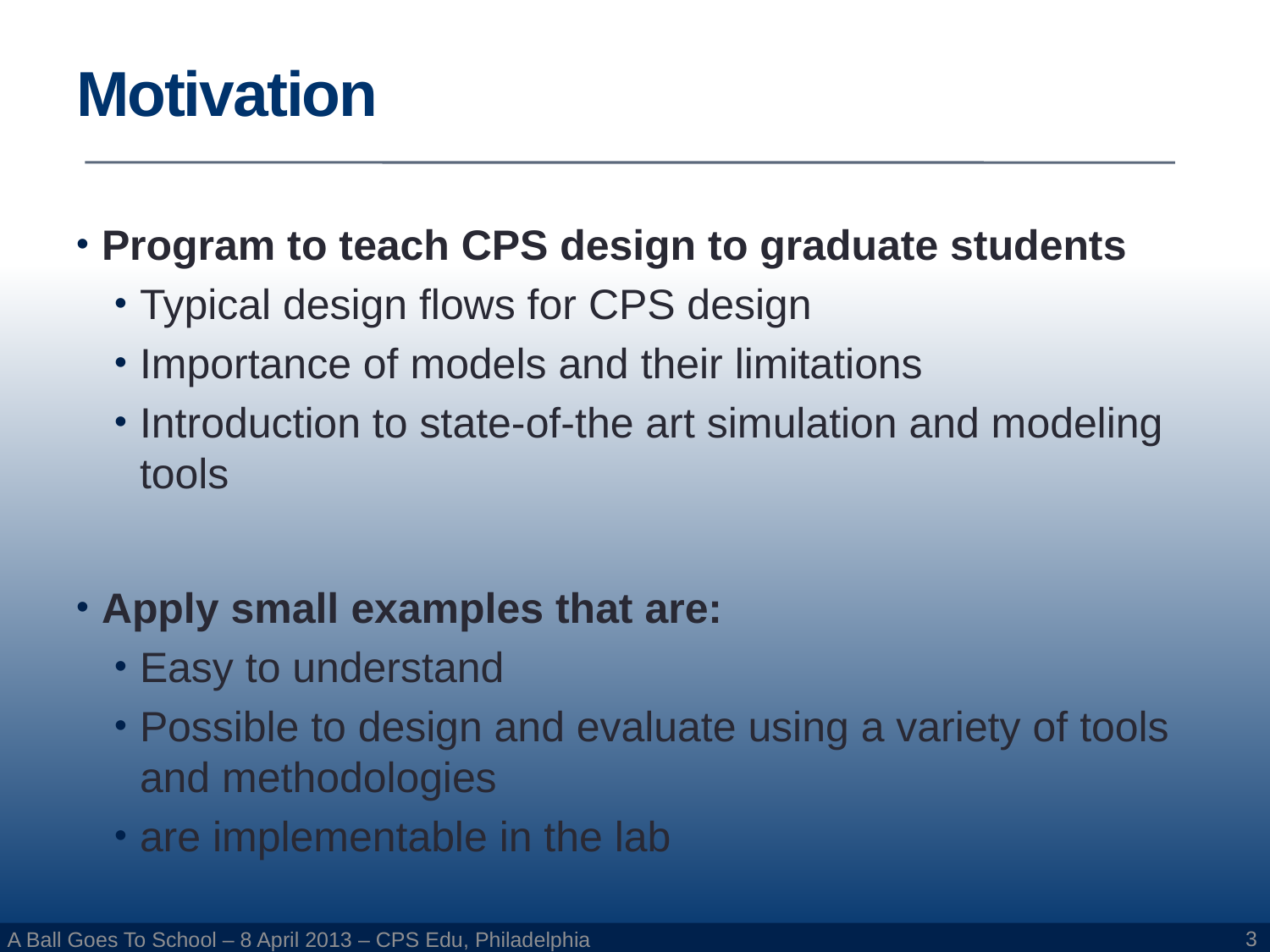

# Motivation
Program to teach CPS design to graduate students
Typical design flows for CPS design
Importance of models and their limitations
Introduction to state-of-the art simulation and modeling tools

Apply small examples that are:
Easy to understand
Possible to design and evaluate using a variety of tools and methodologies
are implementable in the lab